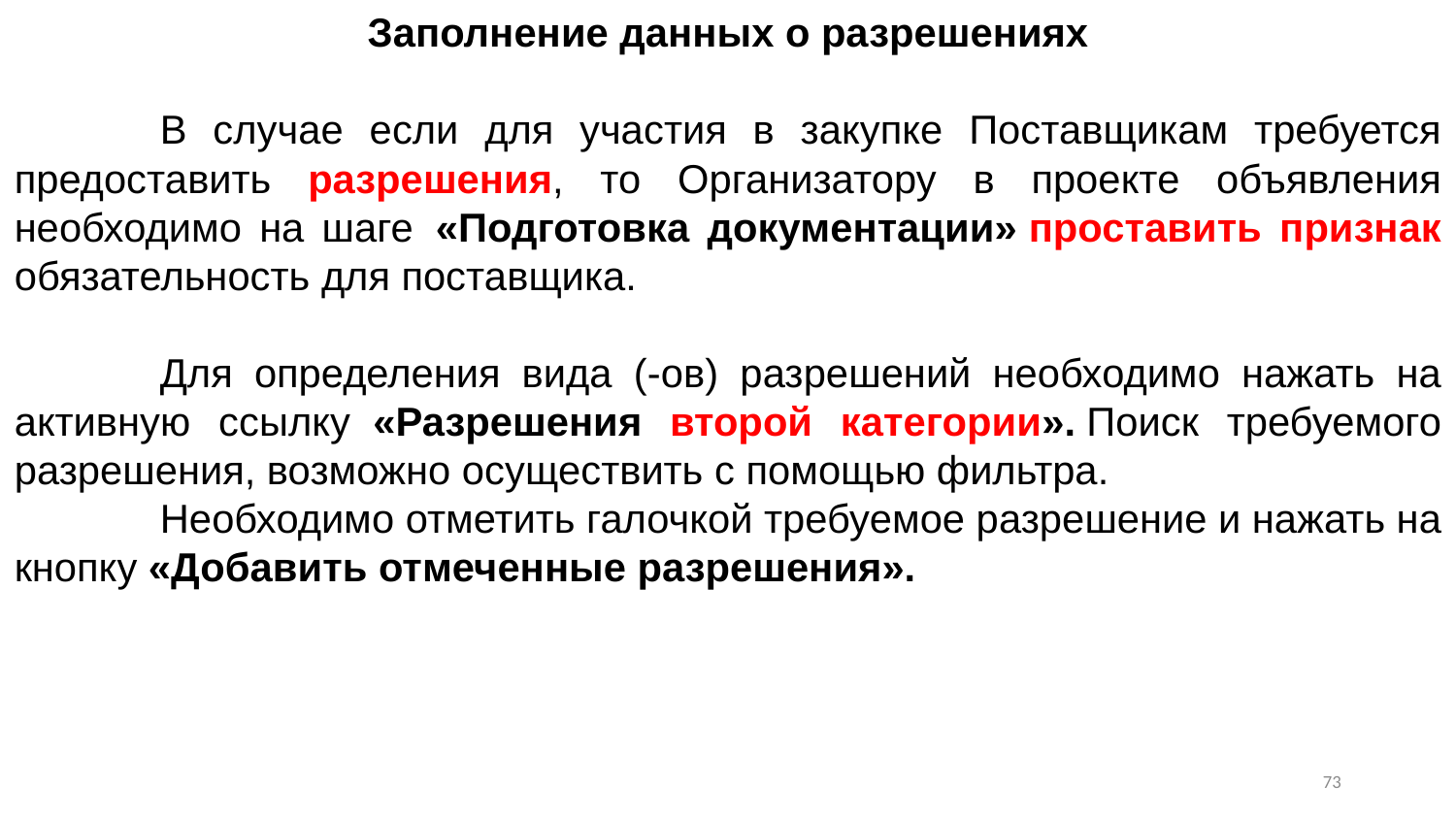

Заполнение данных о разрешениях

	В случае если для участия в закупке Поставщикам требуется предоставить разрешения, то Организатору в проекте объявления необходимо на шаге  «Подготовка документации» проставить признак обязательность для поставщика.

	Для определения вида (-ов) разрешений необходимо нажать на активную ссылку  «Разрешения второй категории». Поиск требуемого разрешения, возможно осуществить с помощью фильтра.
	Необходимо отметить галочкой требуемое разрешение и нажать на кнопку «Добавить отмеченные разрешения».
73